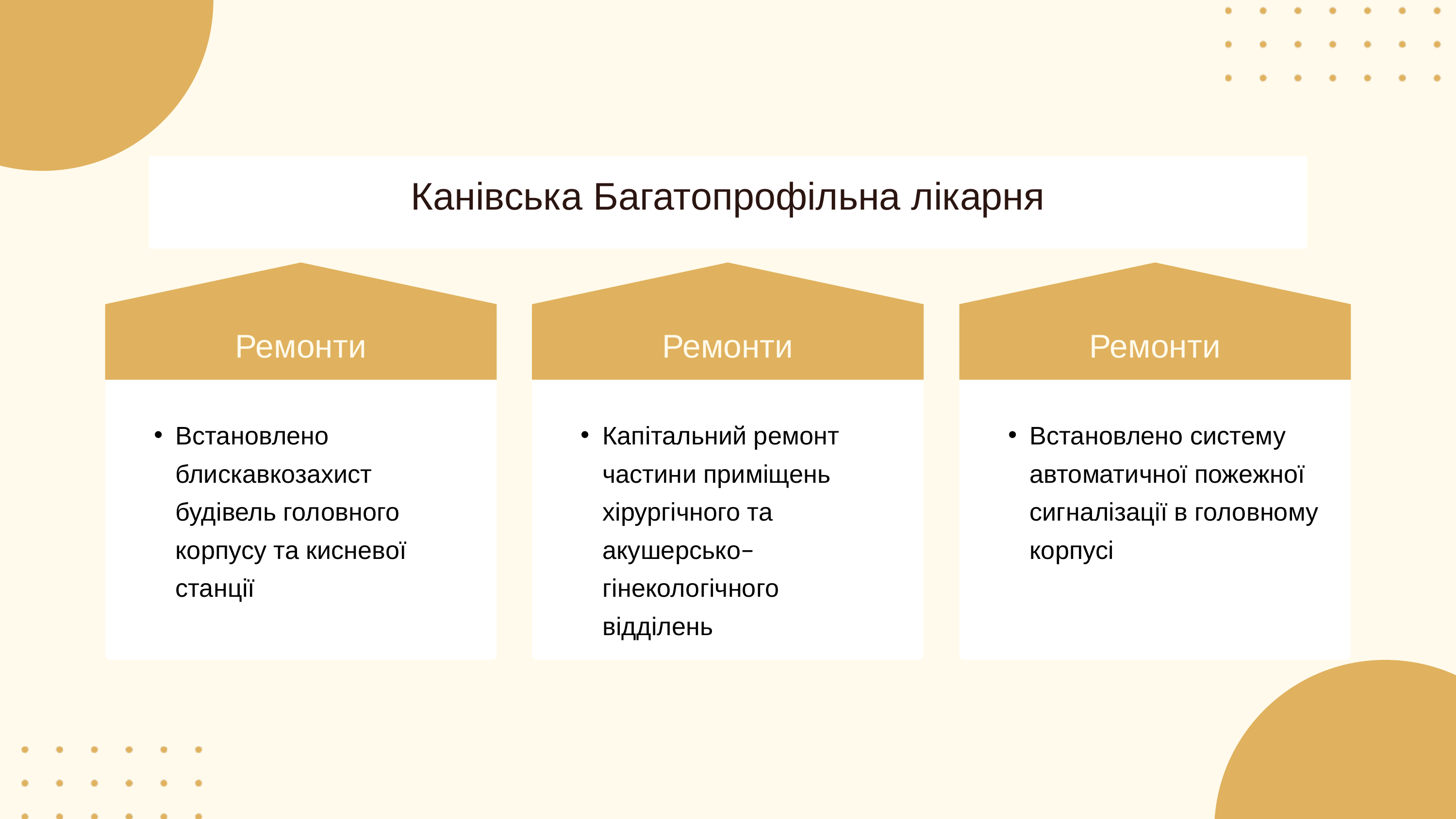

Канівська Багатопрофільна лікарня

Ремонти
Ремонти
Ремонти

Встановлено блискавкозахист будівель головного корпусу та кисневої станції
Капітальний ремонт частини приміщень хірургічного та акушерсько-гінекологічного відділень
Встановлено систему автоматичної пожежної сигналізації в головному корпусі